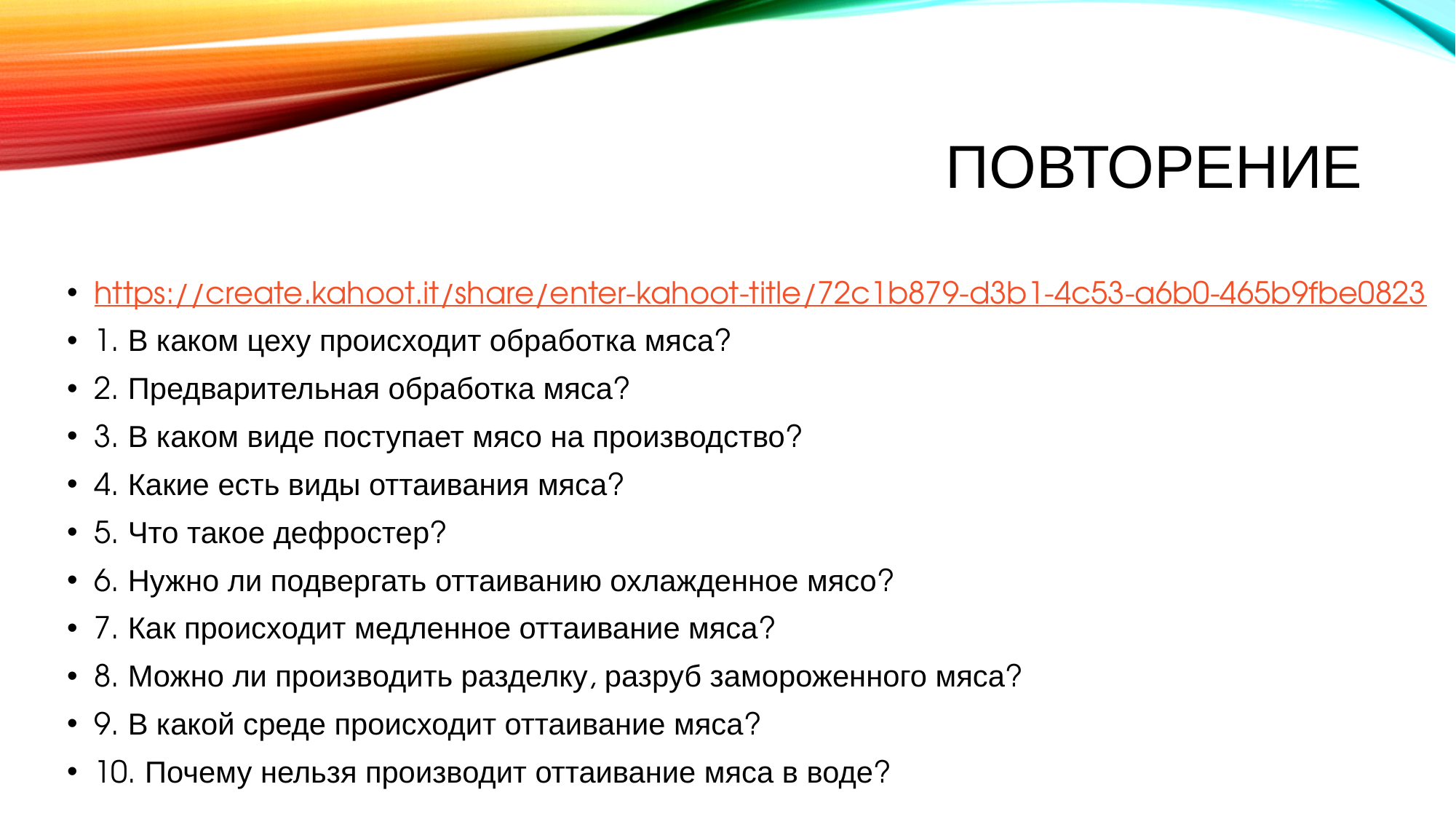

# Повторение
https://create.kahoot.it/share/enter-kahoot-title/72c1b879-d3b1-4c53-a6b0-465b9fbe0823
1. В каком цеху происходит обработка мяса?
2. Предварительная обработка мяса?
3. В каком виде поступает мясо на производство?
4. Какие есть виды оттаивания мяса?
5. Что такое дефростер?
6. Нужно ли подвергать оттаиванию охлажденное мясо?
7. Как происходит медленное оттаивание мяса?
8. Можно ли производить разделку, разруб замороженного мяса?
9. В какой среде происходит оттаивание мяса?
10. Почему нельзя производит оттаивание мяса в воде?